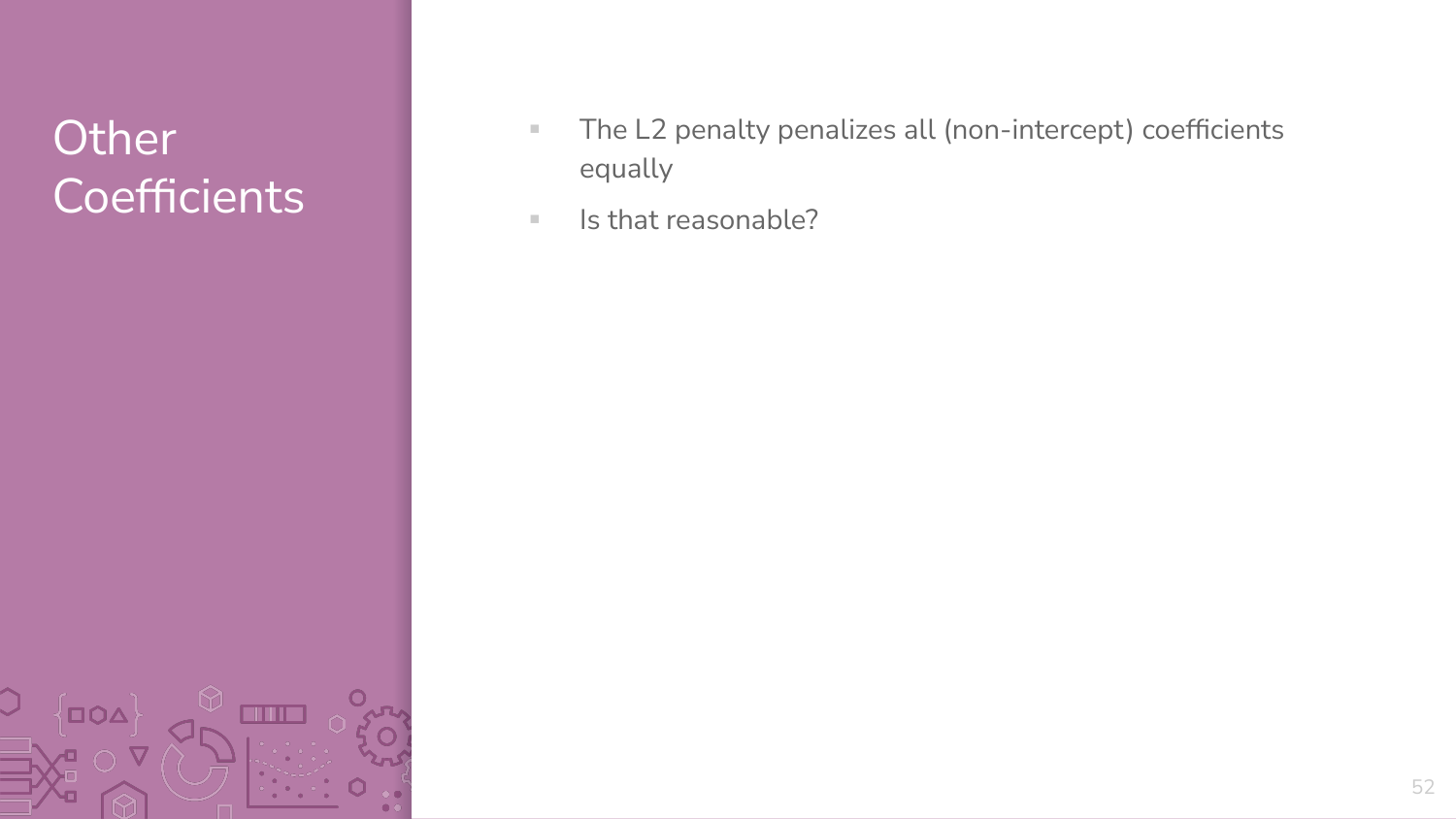

# Other Coefficients
The L2 penalty penalizes all (non-intercept) coefficients equally
Is that reasonable?
52